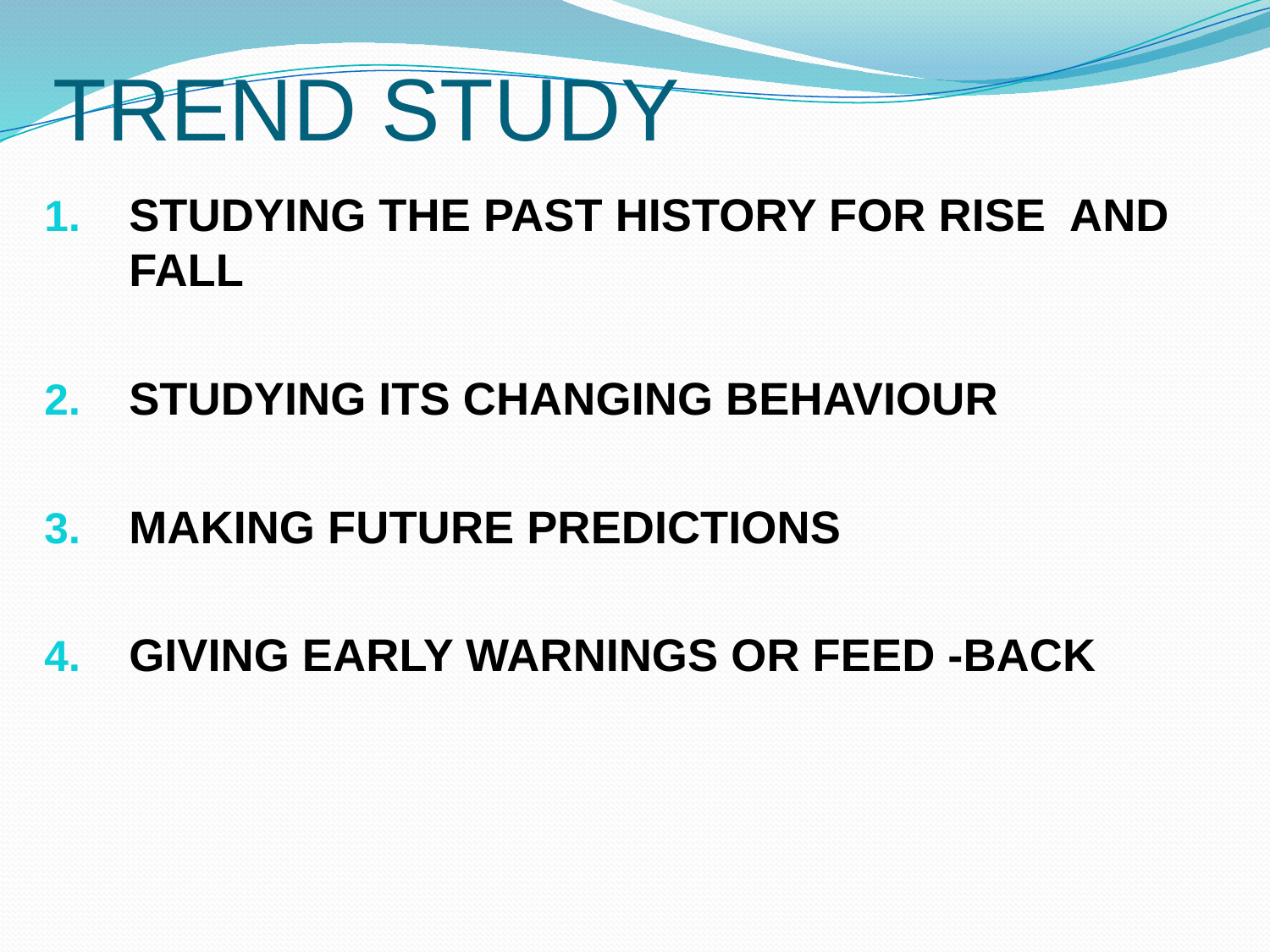

# TREND STUDY
STUDYING THE PAST HISTORY FOR RISE  AND FALL

STUDYING ITS CHANGING BEHAVIOUR

MAKING FUTURE PREDICTIONS

GIVING EARLY WARNINGS OR FEED -BACK